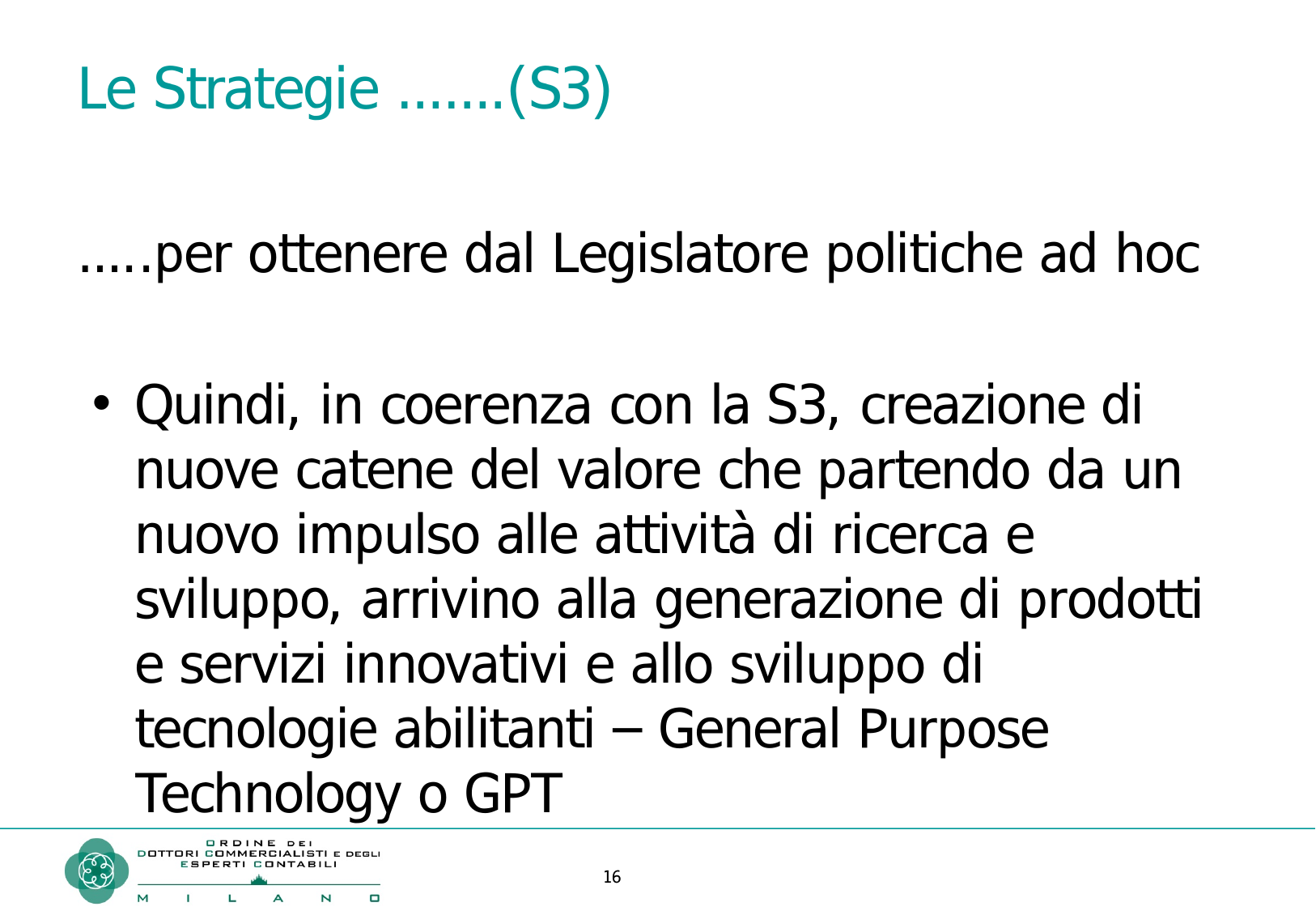

# Le Strategie …….(S3)
…..per ottenere dal Legislatore politiche ad hoc

Quindi, in coerenza con la S3, creazione di nuove catene del valore che partendo da un nuovo impulso alle attività di ricerca e sviluppo, arrivino alla generazione di prodotti e servizi innovativi e allo sviluppo di tecnologie abilitanti – General Purpose Technology o GPT